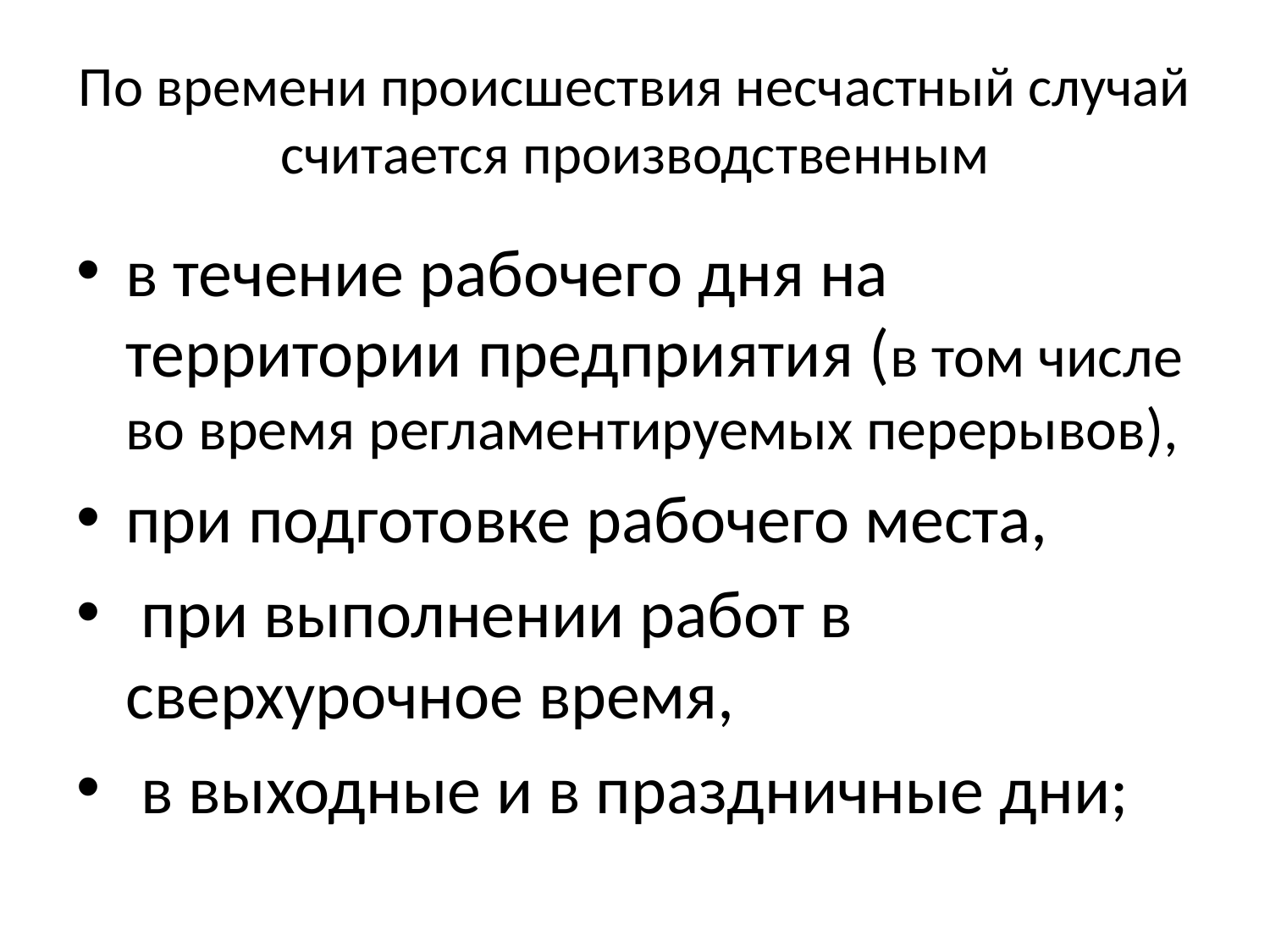

# По времени происшествия несчастный случай считается производственным
в течение рабочего дня на территории предприятия (в том числе во время регламентируемых перерывов),
при подготовке рабочего места,
 при выполнении работ в сверхурочное время,
 в выходные и в праздничные дни;